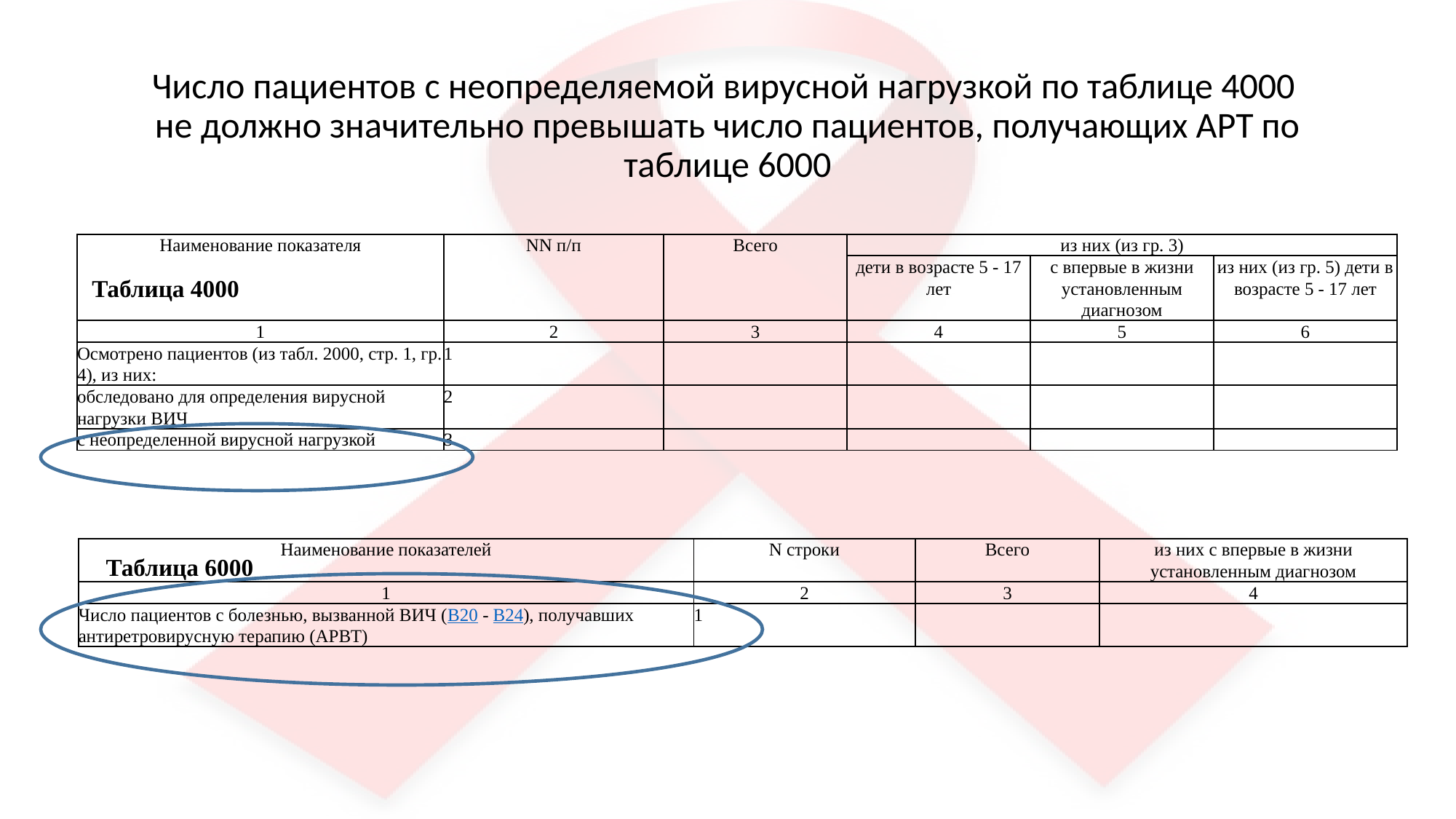

# Число пациентов с неопределяемой вирусной нагрузкой по таблице 4000 не должно значительно превышать число пациентов, получающих АРТ по таблице 6000
| Наименование показателя | NN п/п | Всего | из них (из гр. 3) |  |  |
| --- | --- | --- | --- | --- | --- |
|  |  |  | дети в возрасте 5 - 17 лет | с впервые в жизни установленным диагнозом | из них (из гр. 5) дети в возрасте 5 - 17 лет |
| 1 | 2 | 3 | 4 | 5 | 6 |
| Осмотрено пациентов (из табл. 2000, стр. 1, гр. 4), из них: | 1 |  |  |  |  |
| обследовано для определения вирусной нагрузки ВИЧ | 2 |  |  |  |  |
| с неопределенной вирусной нагрузкой | 3 |  |  |  |  |
Таблица 4000

| Наименование показателей | N строки | Всего | из них с впервые в жизни установленным диагнозом |
| --- | --- | --- | --- |
| 1 | 2 | 3 | 4 |
| Число пациентов с болезнью, вызванной ВИЧ (B20 - B24), получавших антиретровирусную терапию (АРВТ) | 1 |  |  |
Таблица 6000